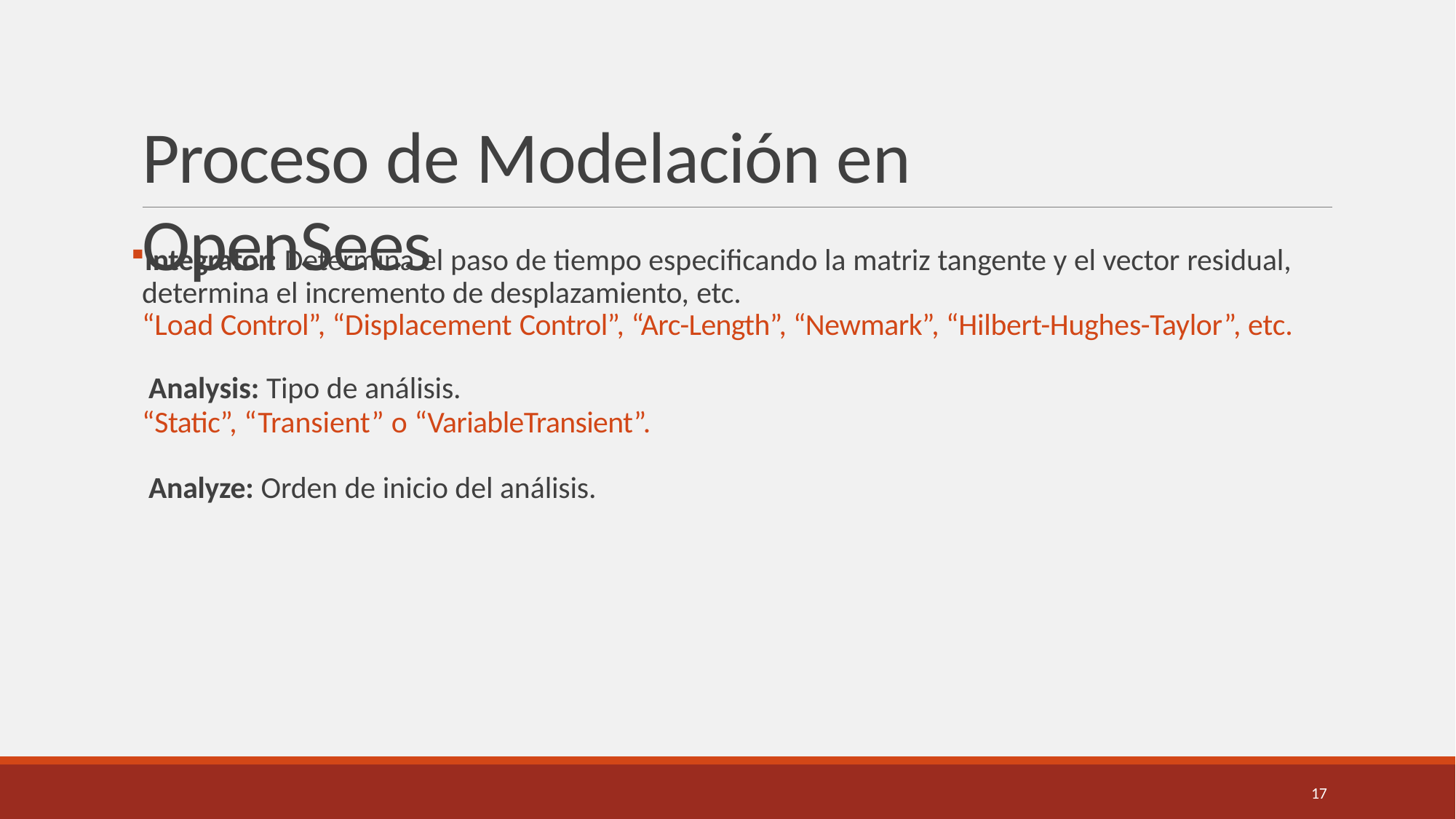

# Proceso de Modelación en OpenSees
Integrator: Determina el paso de tiempo especificando la matriz tangente y el vector residual,  determina el incremento de desplazamiento, etc.
“Load Control”, “Displacement Control”, “Arc-Length”, “Newmark”, “Hilbert-Hughes-Taylor”, etc.

Analysis: Tipo de análisis.
“Static”, “Transient” o “VariableTransient”.

Analyze: Orden de inicio del análisis.
17